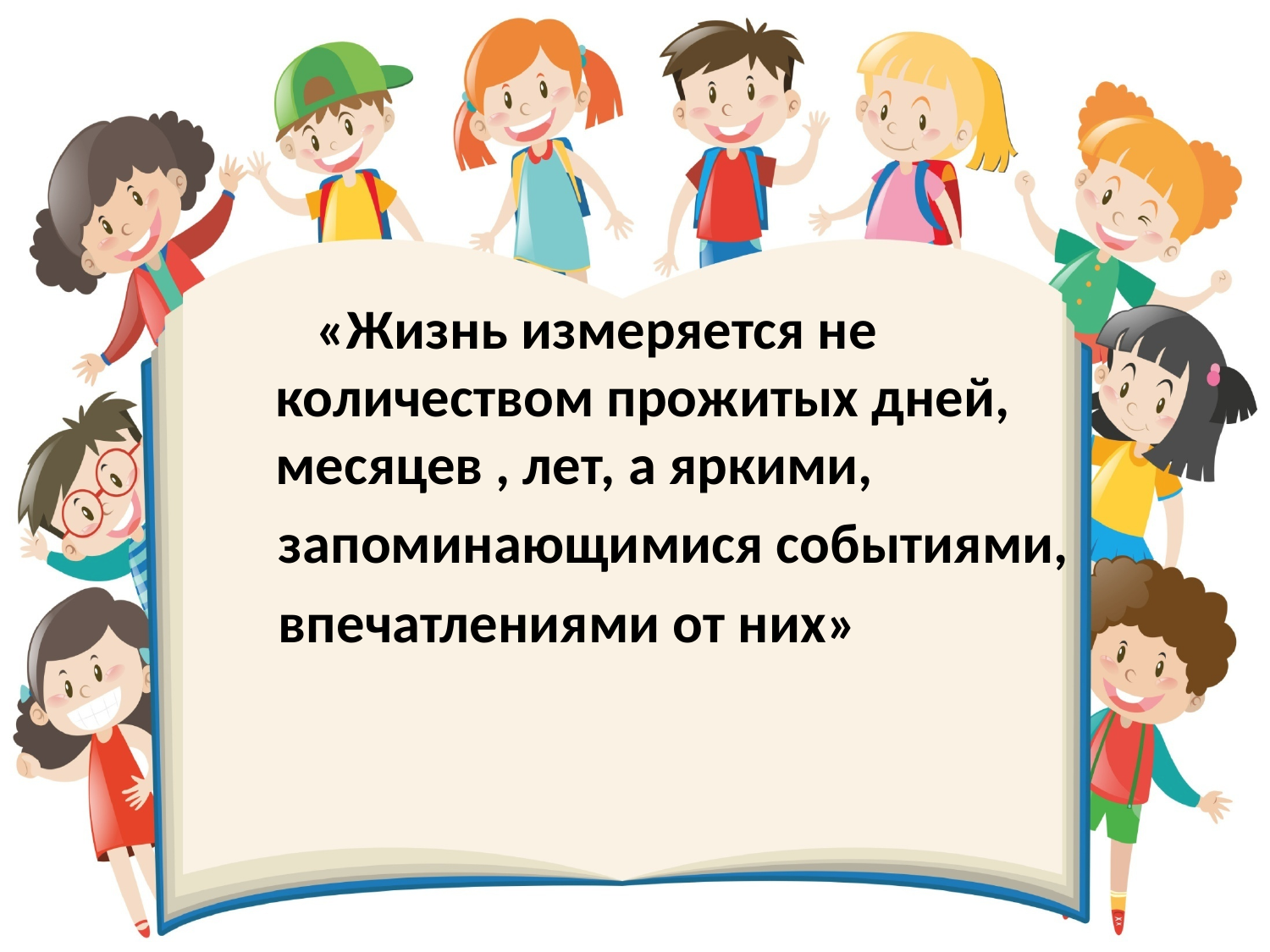

#
       «Жизнь измеряется не количеством прожитых дней, месяцев , лет, а яркими,
    запоминающимися событиями,
    впечатлениями от них»